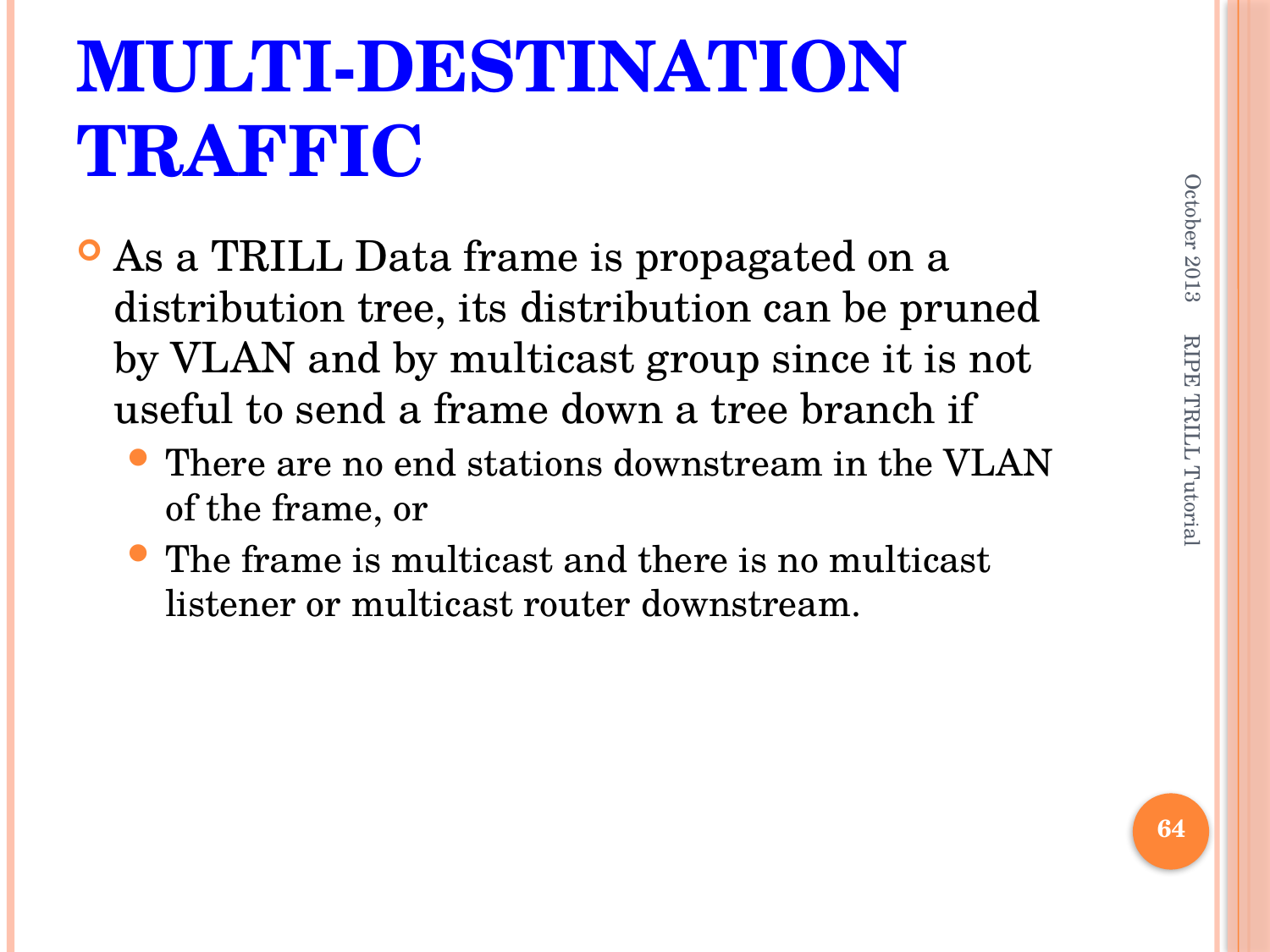

# Multi-Destination Traffic
October 2013
As a TRILL Data frame is propagated on a distribution tree, its distribution can be pruned by VLAN and by multicast group since it is not useful to send a frame down a tree branch if
There are no end stations downstream in the VLAN of the frame, or
The frame is multicast and there is no multicast listener or multicast router downstream.
RIPE TRILL Tutorial
64